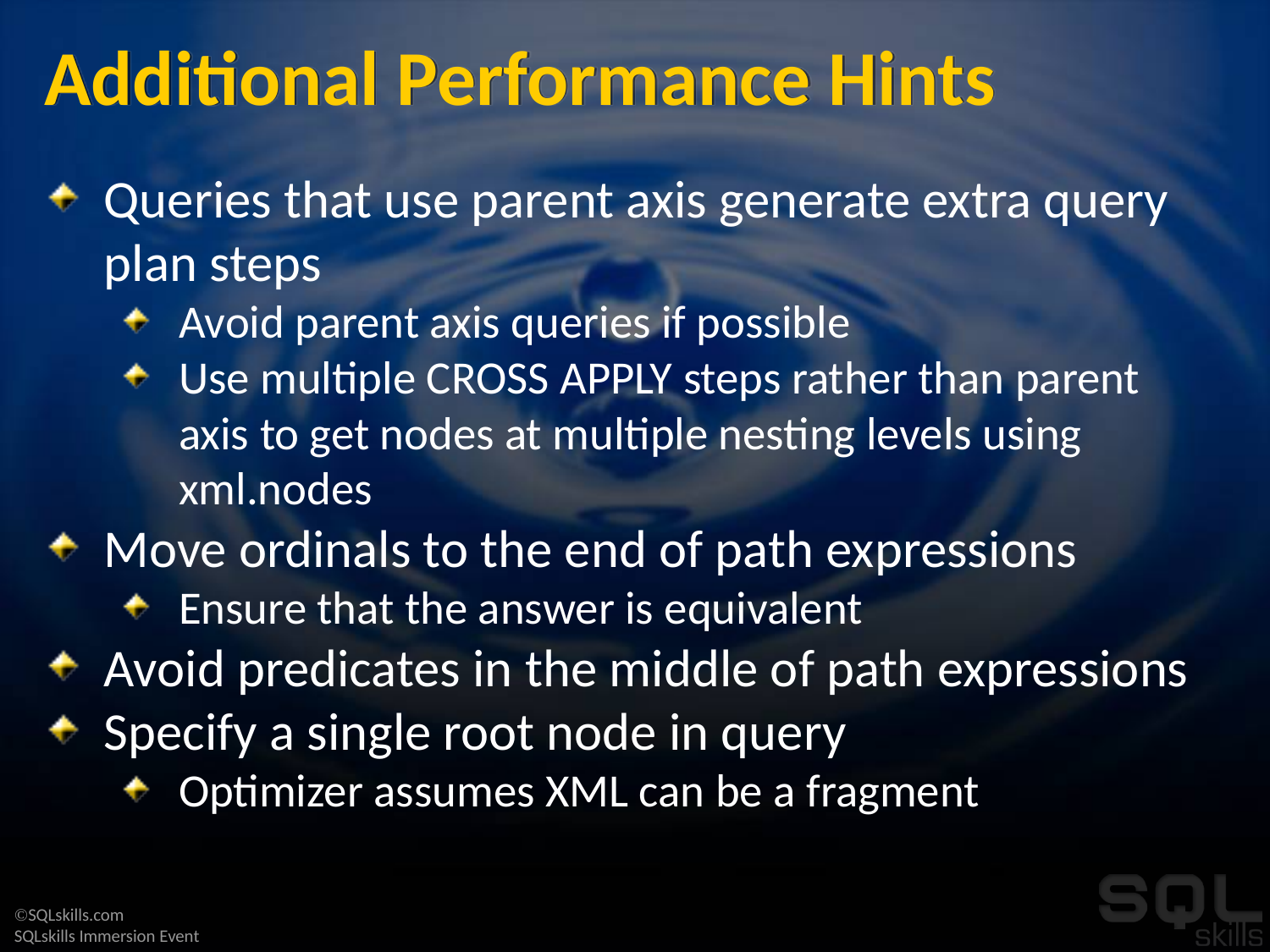

# Additional Performance Hints
Queries that use parent axis generate extra query plan steps
Avoid parent axis queries if possible
Use multiple CROSS APPLY steps rather than parent axis to get nodes at multiple nesting levels using xml.nodes
Move ordinals to the end of path expressions
Ensure that the answer is equivalent
Avoid predicates in the middle of path expressions
Specify a single root node in query
Optimizer assumes XML can be a fragment